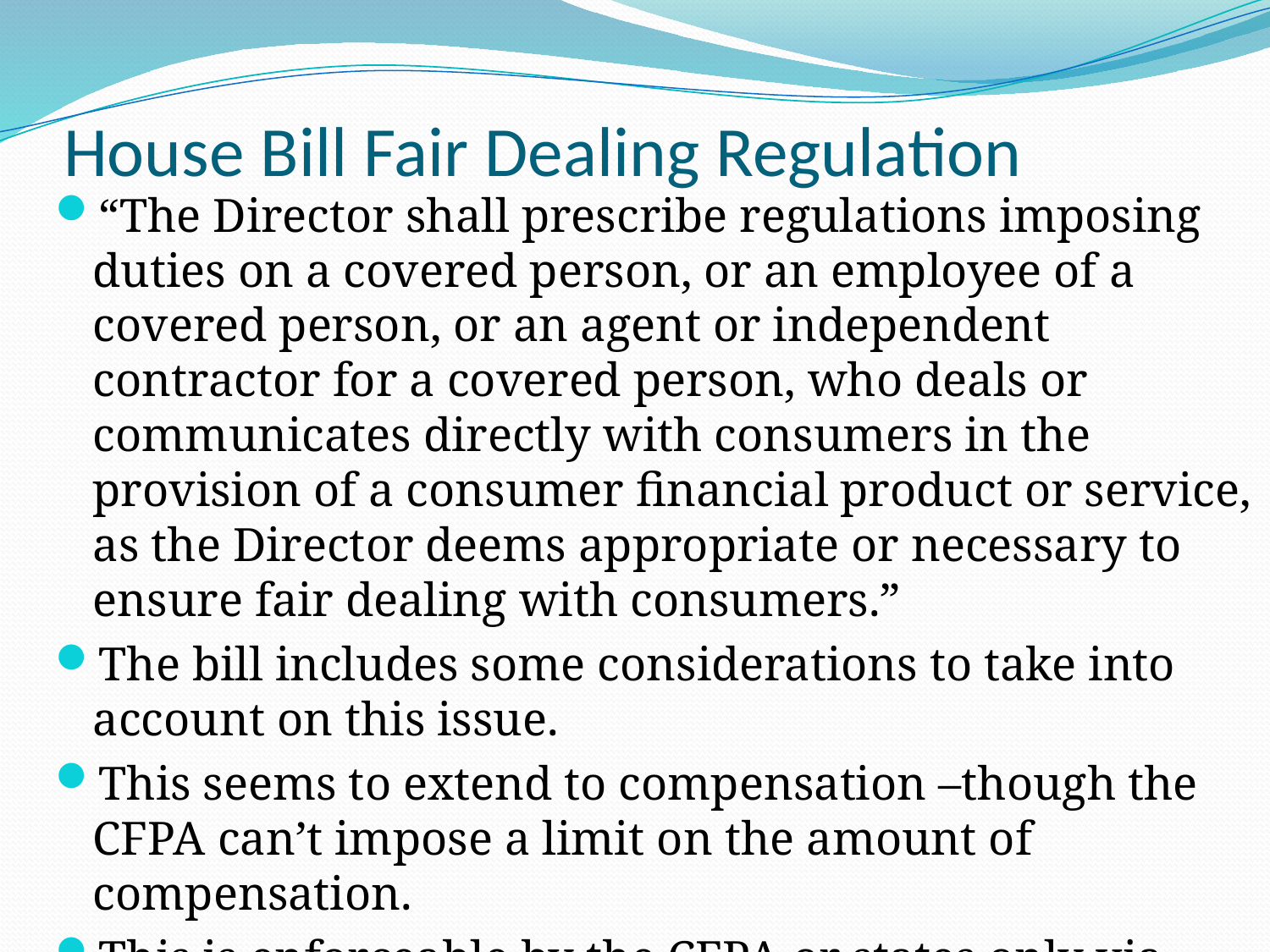

House Bill Fair Dealing Regulation
“The Director shall prescribe regulations imposing duties on a covered person, or an employee of a covered person, or an agent or independent contractor for a covered person, who deals or communicates directly with consumers in the provision of a consumer financial product or service, as the Director deems appropriate or necessary to ensure fair dealing with consumers.”
The bill includes some considerations to take into account on this issue.
This seems to extend to compensation –though the CFPA can’t impose a limit on the amount of compensation.
This is enforceable by the CFPA or states only via administrative proceedings.